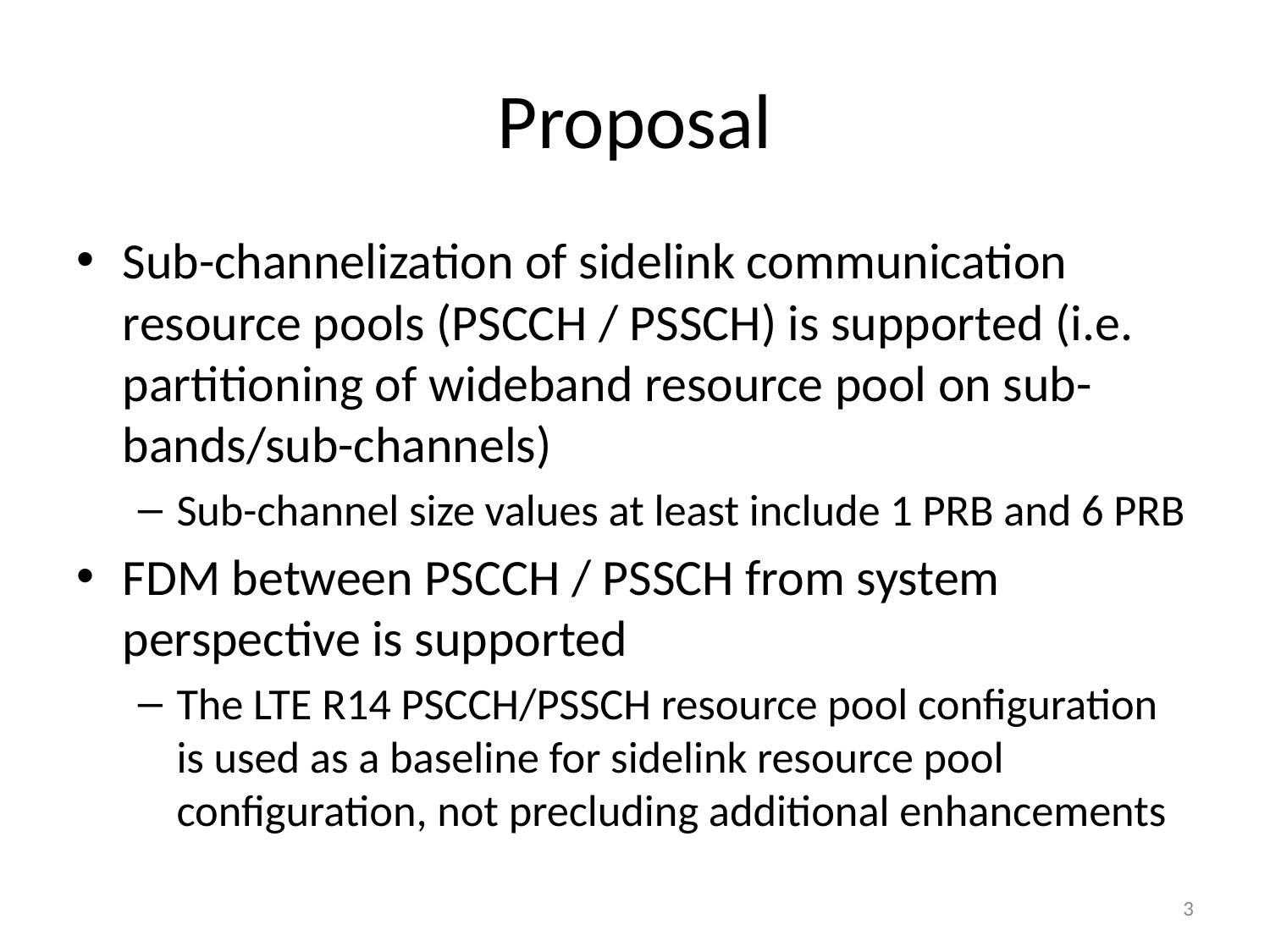

# Proposal
Sub-channelization of sidelink communication resource pools (PSCCH / PSSCH) is supported (i.e. partitioning of wideband resource pool on sub-bands/sub-channels)
Sub-channel size values at least include 1 PRB and 6 PRB
FDM between PSCCH / PSSCH from system perspective is supported
The LTE R14 PSCCH/PSSCH resource pool configuration is used as a baseline for sidelink resource pool configuration, not precluding additional enhancements
3